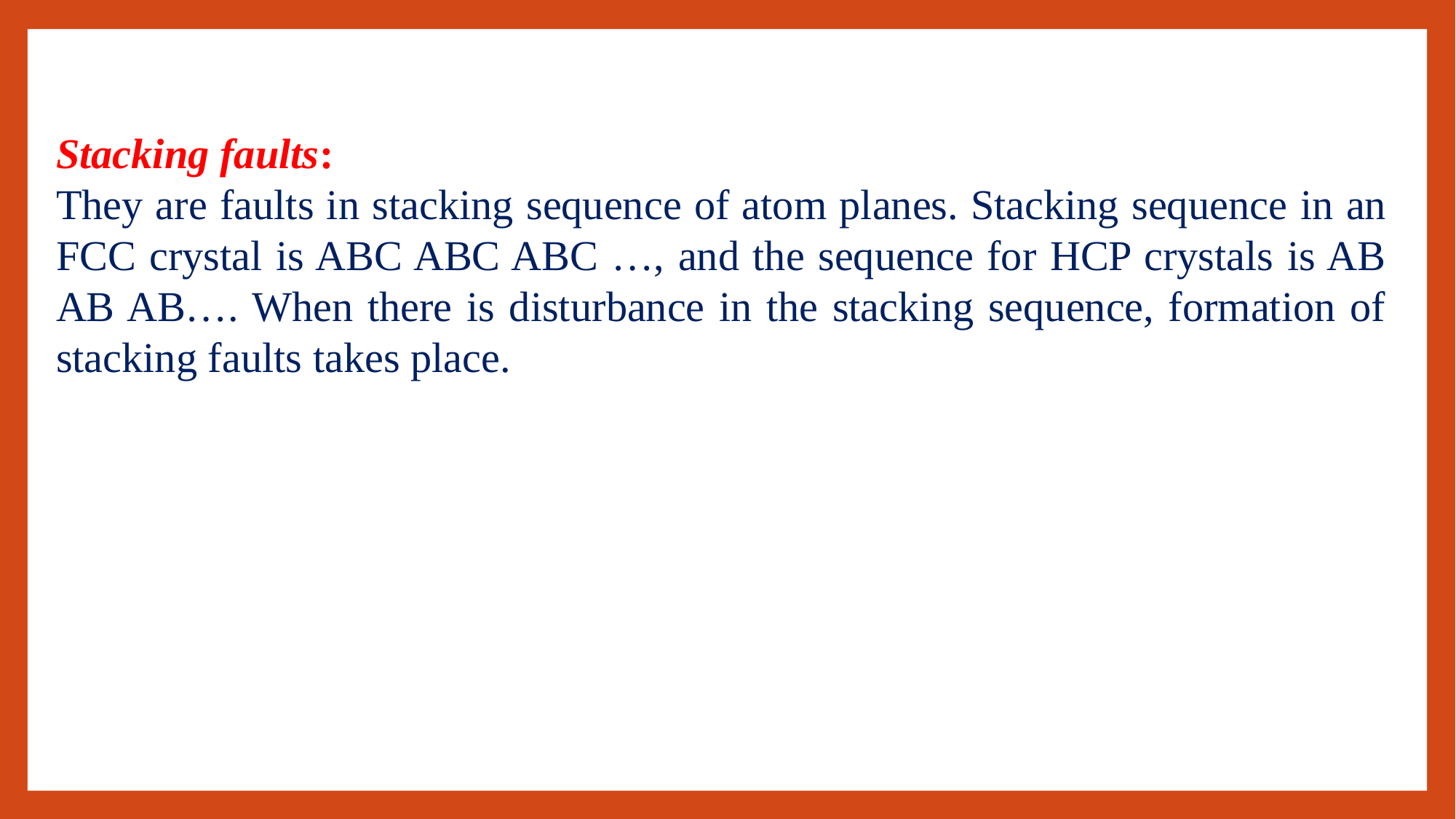

Stacking faults:
They are faults in stacking sequence of atom planes. Stacking sequence in an FCC crystal is ABC ABC ABC …, and the sequence for HCP crystals is AB AB AB…. When there is disturbance in the stacking sequence, formation of stacking faults takes place.